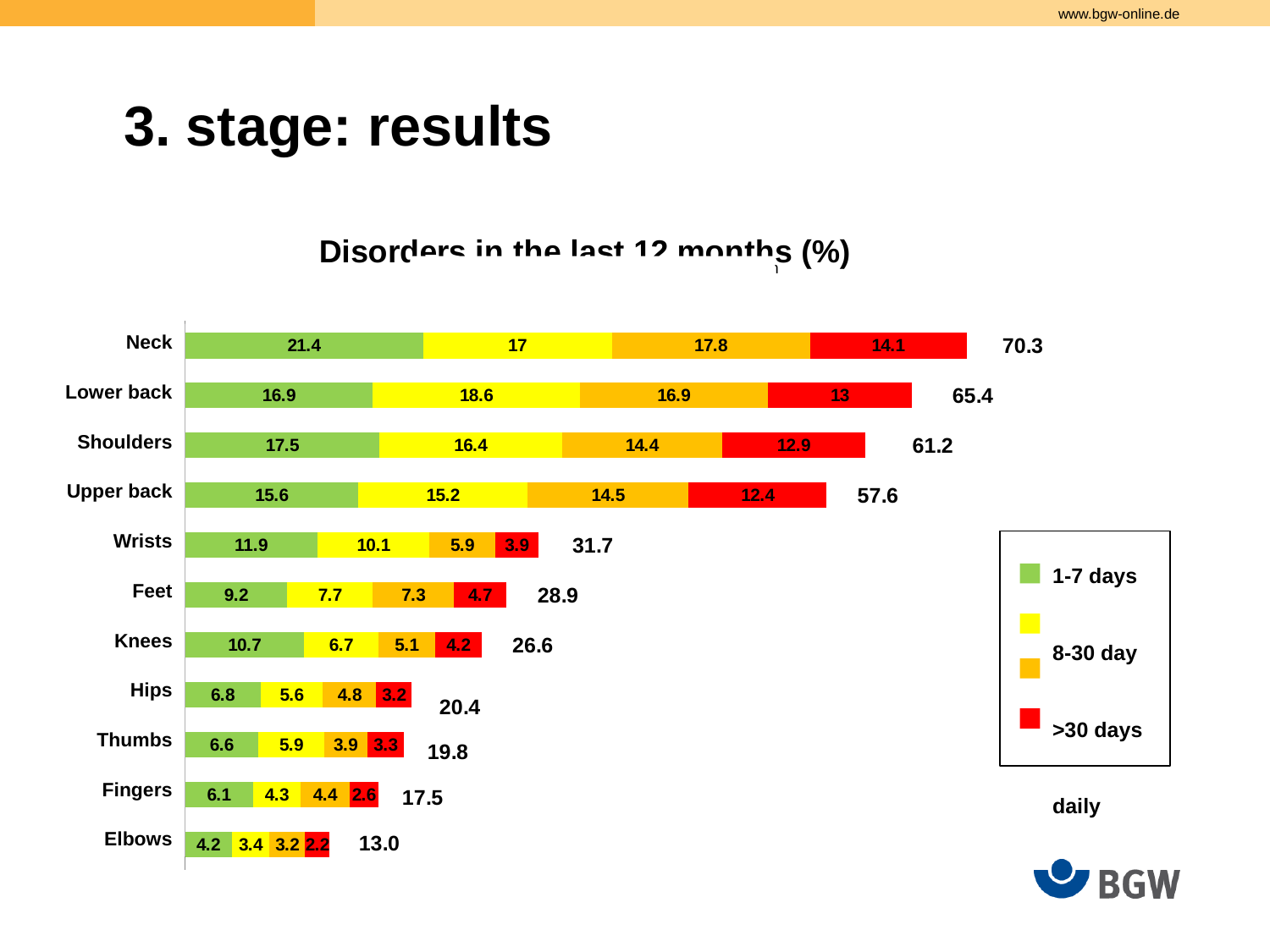

3. stage: results

### Chart: Disorders in the last 12 months (%)

| Category | 1-7 Tage | 8-30 Tage | >30 Tage | täglich |
|---|---|---|---|---|
| HWS | 21.4 | 17.0 | 17.8 | 14.1 |
| LWS | 16.9 | 18.6 | 16.9 | 13.0 |
| Schulter | 17.5 | 16.4 | 14.4 | 12.9 |
| BWS | 15.6 | 15.2 | 14.5 | 12.4 |
| Handgelenk | 11.9 | 10.1 | 5.9 | 3.9 |
| Fuß | 9.2 | 7.7 | 7.3 | 4.7 |
| Knie | 10.7 | 6.7 | 5.1 | 4.2 |
| Hüfte | 6.8 | 5.6 | 4.8 | 3.2 |
| Daumen | 6.6 | 5.9 | 3.9 | 3.3 |
| Finger | 6.1 | 4.3 | 4.4 | 2.6 |
| Ellenbogen | 4.2 | 3.4 | 3.2 | 2.2 |
Neck
Lower back
Shoulders
Upper back
Wrists
Feet
Knees
Hips
Thumbs
Fingers
Elbows

1-7 days
8-30 day
>30 days
daily